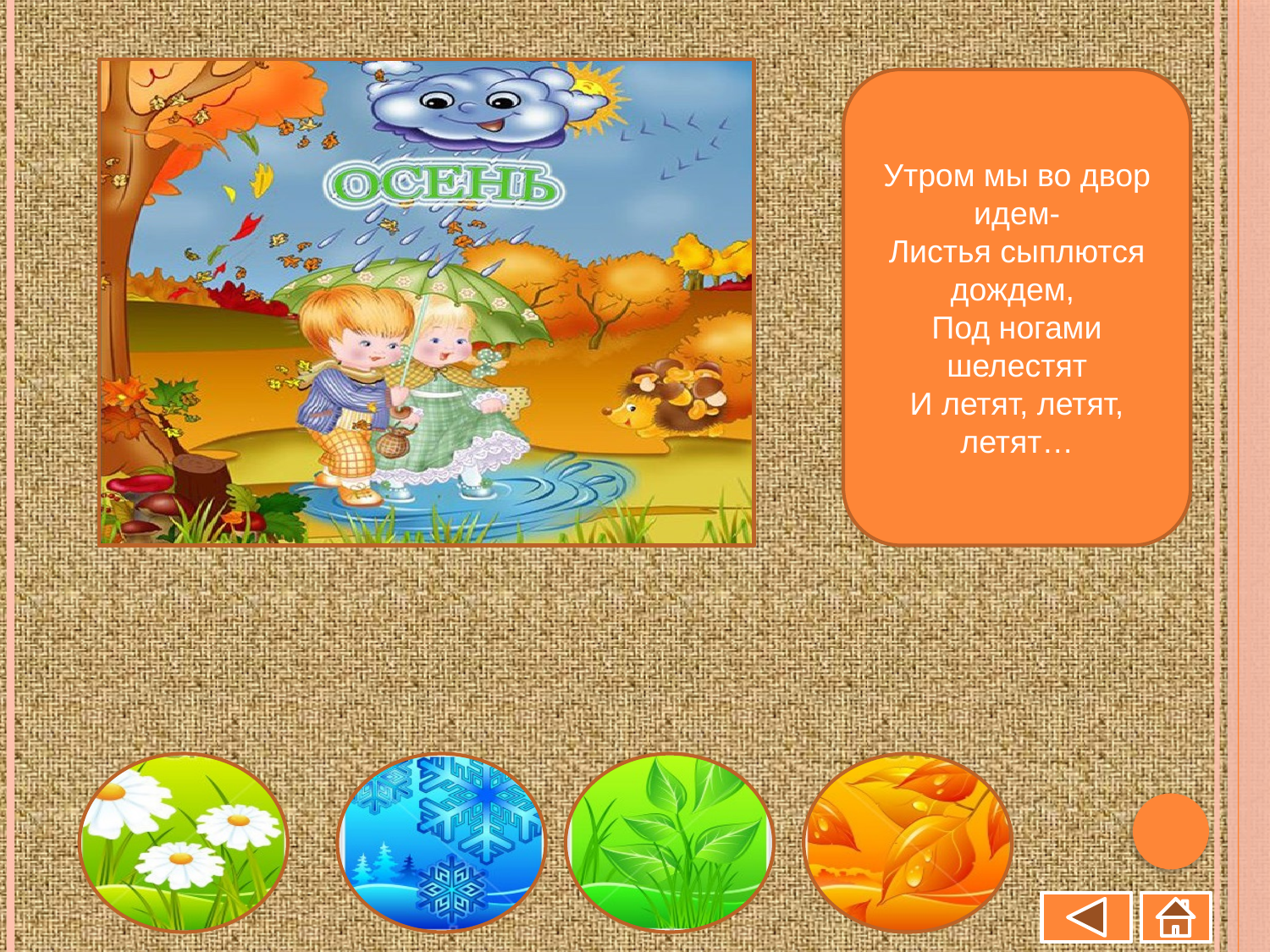

Утром мы во двор идем-
Листья сыплются дождем,
Под ногами шелестят
И летят, летят, летят…